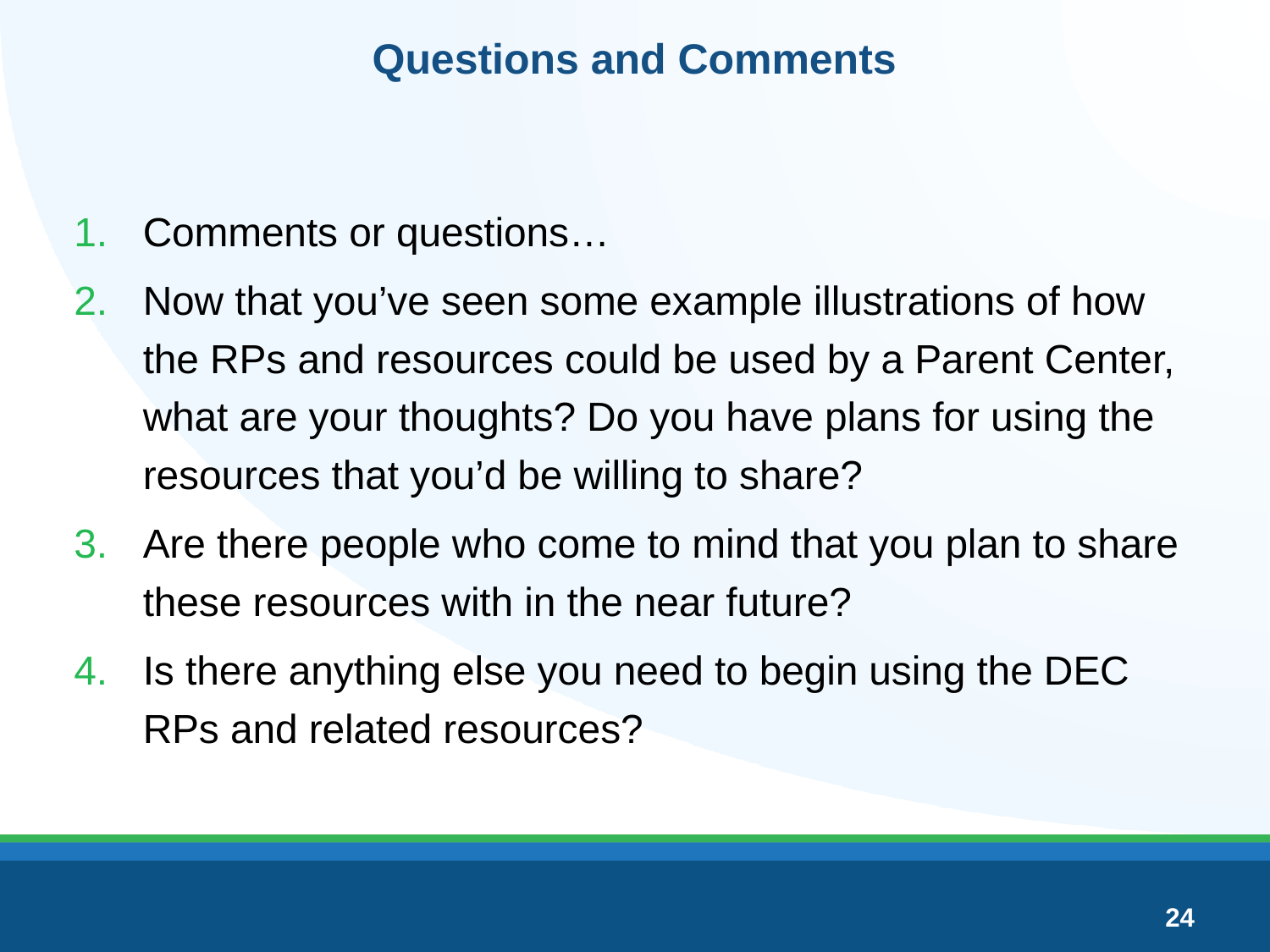

# Questions and Comments
Comments or questions…
Now that you’ve seen some example illustrations of how the RPs and resources could be used by a Parent Center, what are your thoughts? Do you have plans for using the resources that you’d be willing to share?
Are there people who come to mind that you plan to share these resources with in the near future?
Is there anything else you need to begin using the DEC RPs and related resources?

24